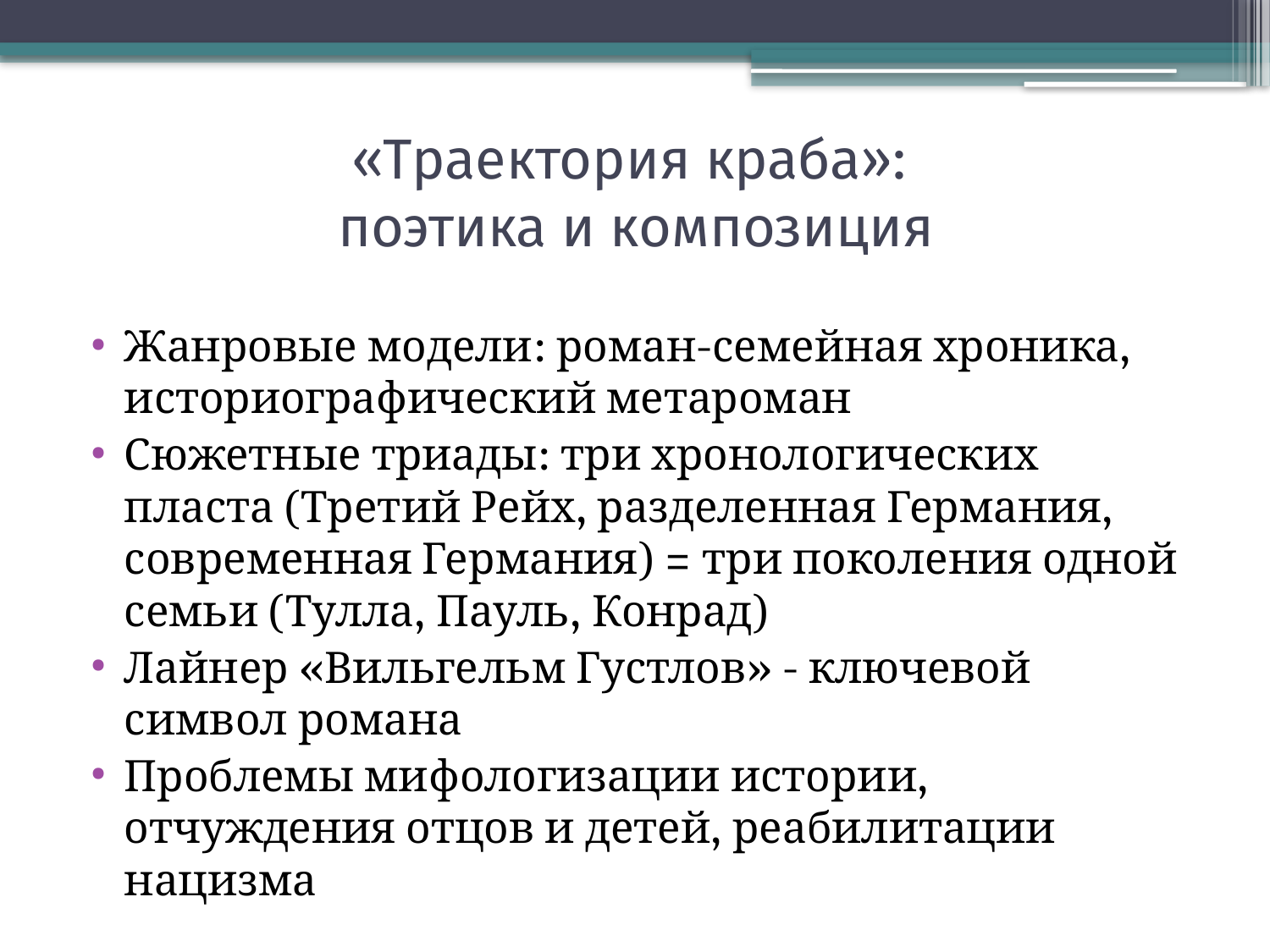

# «Траектория краба»: поэтика и композиция
Жанровые модели: роман-семейная хроника, историографический метароман
Сюжетные триады: три хронологических пласта (Третий Рейх, разделенная Германия, современная Германия) = три поколения одной семьи (Тулла, Пауль, Конрад)
Лайнер «Вильгельм Густлов» - ключевой символ романа
Проблемы мифологизации истории, отчуждения отцов и детей, реабилитации нацизма